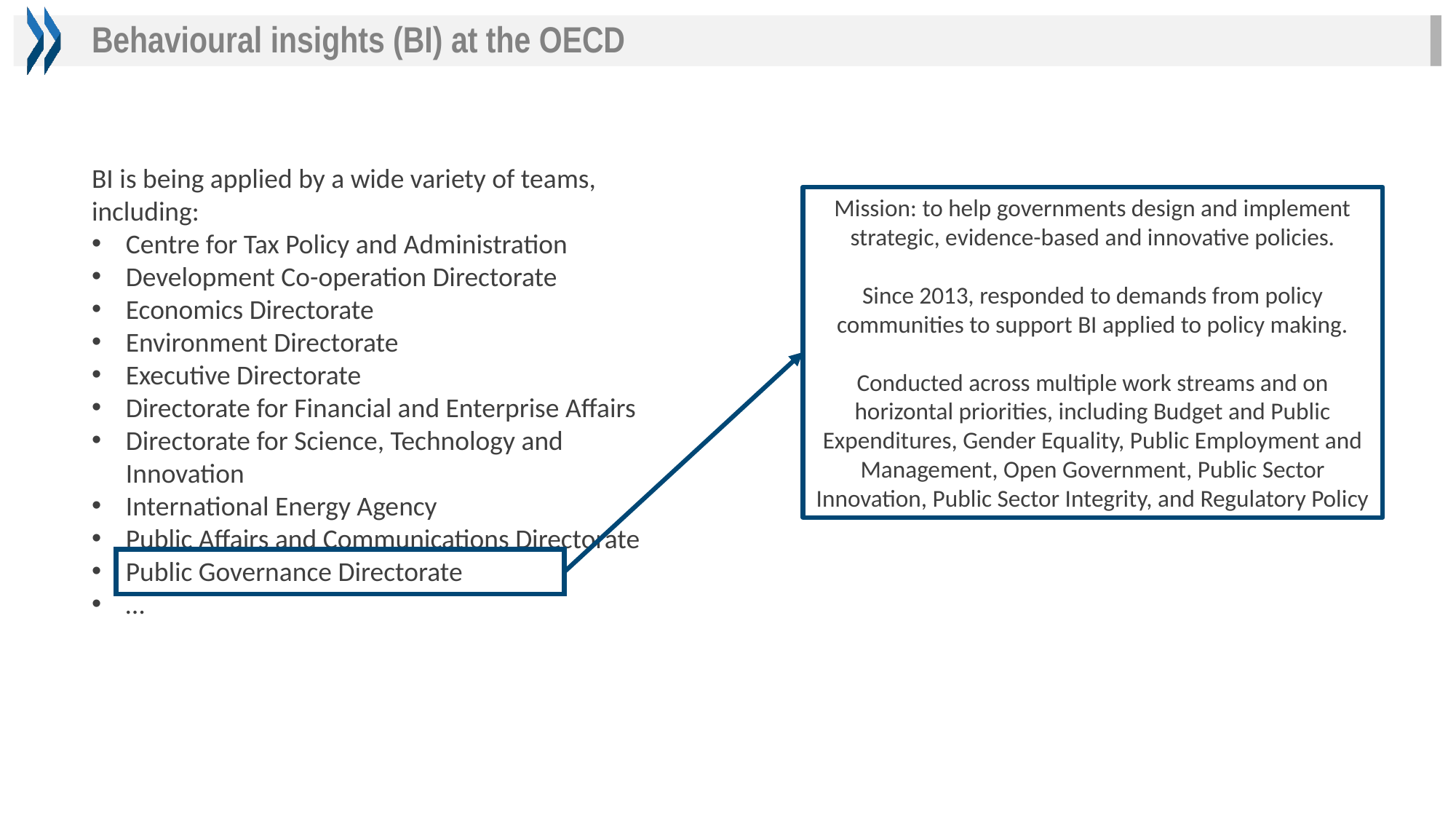

Behavioural insights (BI) at the OECD
BI is being applied by a wide variety of teams, including:
Centre for Tax Policy and Administration
Development Co-operation Directorate
Economics Directorate
Environment Directorate
Executive Directorate
Directorate for Financial and Enterprise Affairs
Directorate for Science, Technology and Innovation
International Energy Agency
Public Affairs and Communications Directorate
Public Governance Directorate
…
Mission: to help governments design and implement strategic, evidence-based and innovative policies.

Since 2013, responded to demands from policy communities to support BI applied to policy making.

Conducted across multiple work streams and on horizontal priorities, including Budget and Public Expenditures, Gender Equality, Public Employment and Management, Open Government, Public Sector Innovation, Public Sector Integrity, and Regulatory Policy